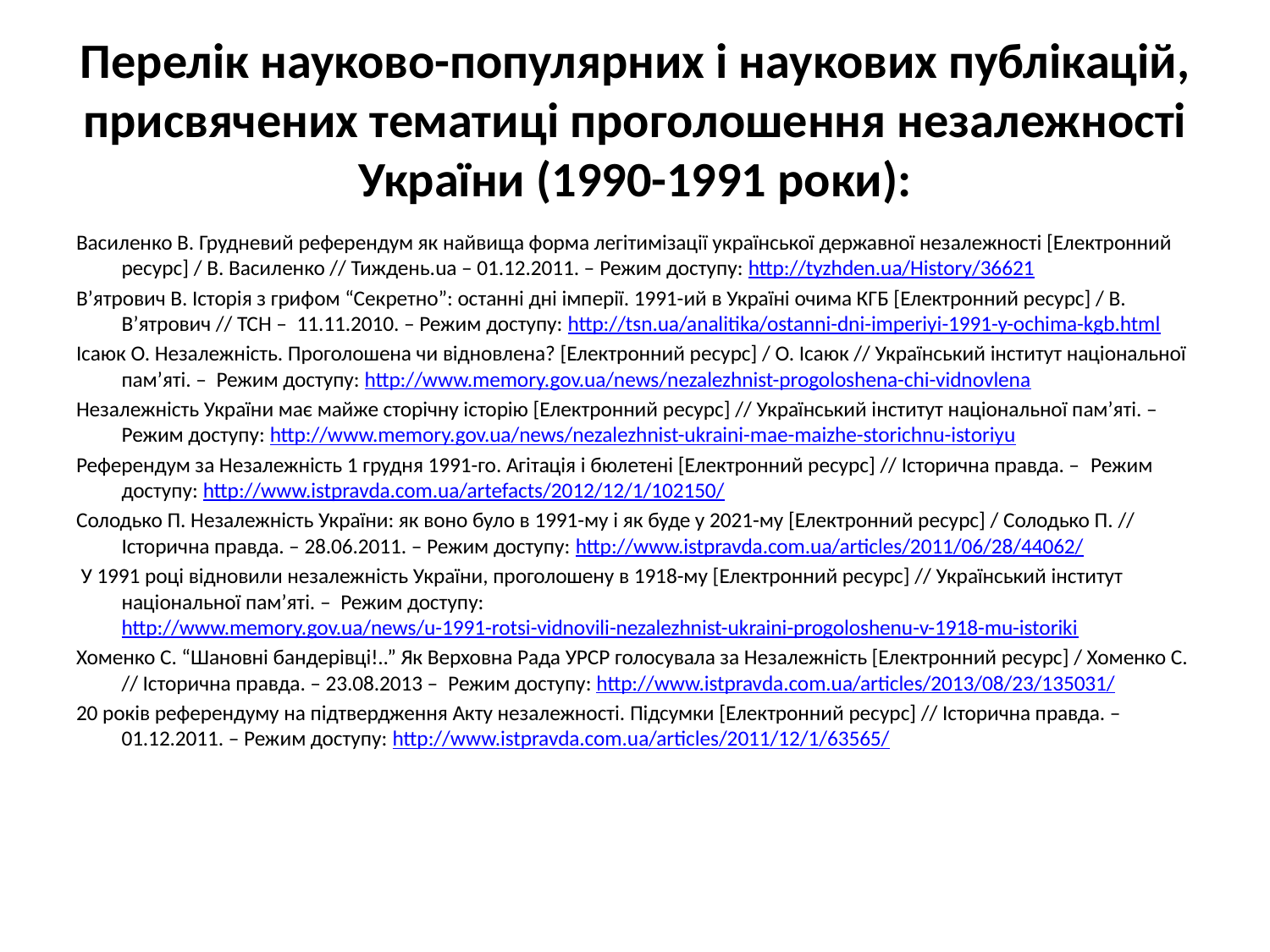

# Перелік науково-популярних і наукових публікацій, присвячених тематиці проголошення незалежності України (1990-1991 роки):
Василенко В. Грудневий референдум як найвища форма легітимізації української державної незалежності [Електронний ресурс] / В. Василенко // Тиждень.ua – 01.12.2011. – Режим доступу: http://tyzhden.ua/History/36621
В’ятрович В. Історія з грифом “Секретно”: останні дні імперії. 1991-ий в Україні очима КГБ [Електронний ресурс] / В. В’ятрович // ТСН –  11.11.2010. – Режим доступу: http://tsn.ua/analitika/ostanni-dni-imperiyi-1991-y-ochima-kgb.html
Ісаюк О. Незалежність. Проголошена чи відновлена? [Електронний ресурс] / О. Ісаюк // Український інститут національної пам’яті. –  Режим доступу: http://www.memory.gov.ua/news/nezalezhnist-progoloshena-chi-vidnovlena
Незалежність України має майже сторічну історію [Електронний ресурс] // Український інститут національної пам’яті. –  Режим доступу: http://www.memory.gov.ua/news/nezalezhnist-ukraini-mae-maizhe-storichnu-istoriyu
Референдум за Незалежність 1 грудня 1991-го. Агітація і бюлетені [Електронний ресурс] // Історична правда. –  Режим доступу: http://www.istpravda.com.ua/artefacts/2012/12/1/102150/
Солодько П. Незалежність України: як воно було в 1991-му і як буде у 2021-му [Електронний ресурс] / Солодько П. // Історична правда. – 28.06.2011. – Режим доступу: http://www.istpravda.com.ua/articles/2011/06/28/44062/
 У 1991 році відновили незалежність України, проголошену в 1918-му [Електронний ресурс] // Український інститут національної пам’яті. –  Режим доступу: http://www.memory.gov.ua/news/u-1991-rotsi-vidnovili-nezalezhnist-ukraini-progoloshenu-v-1918-mu-istoriki
Хоменко С. “Шановні бандерівці!..” Як Верховна Рада УРСР голосувала за Незалежність [Електронний ресурс] / Хоменко С. // Історична правда. – 23.08.2013 –  Режим доступу: http://www.istpravda.com.ua/articles/2013/08/23/135031/
20 років референдуму на підтвердження Акту незалежності. Підсумки [Електронний ресурс] // Історична правда. –  01.12.2011. – Режим доступу: http://www.istpravda.com.ua/articles/2011/12/1/63565/